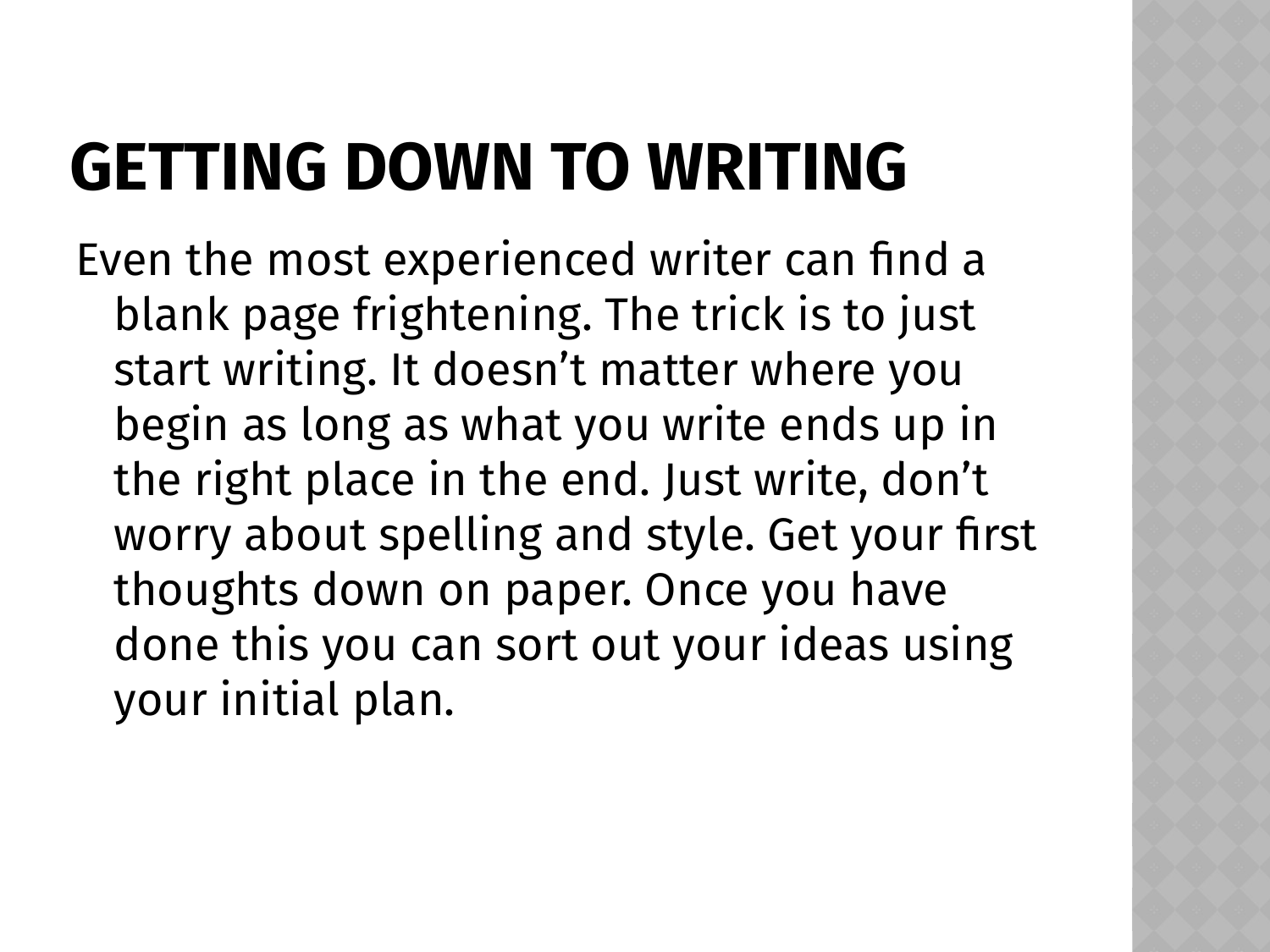

# Getting down to writing
Even the most experienced writer can find a blank page frightening. The trick is to just start writing. It doesn’t matter where you begin as long as what you write ends up in the right place in the end. Just write, don’t worry about spelling and style. Get your first thoughts down on paper. Once you have done this you can sort out your ideas using your initial plan.